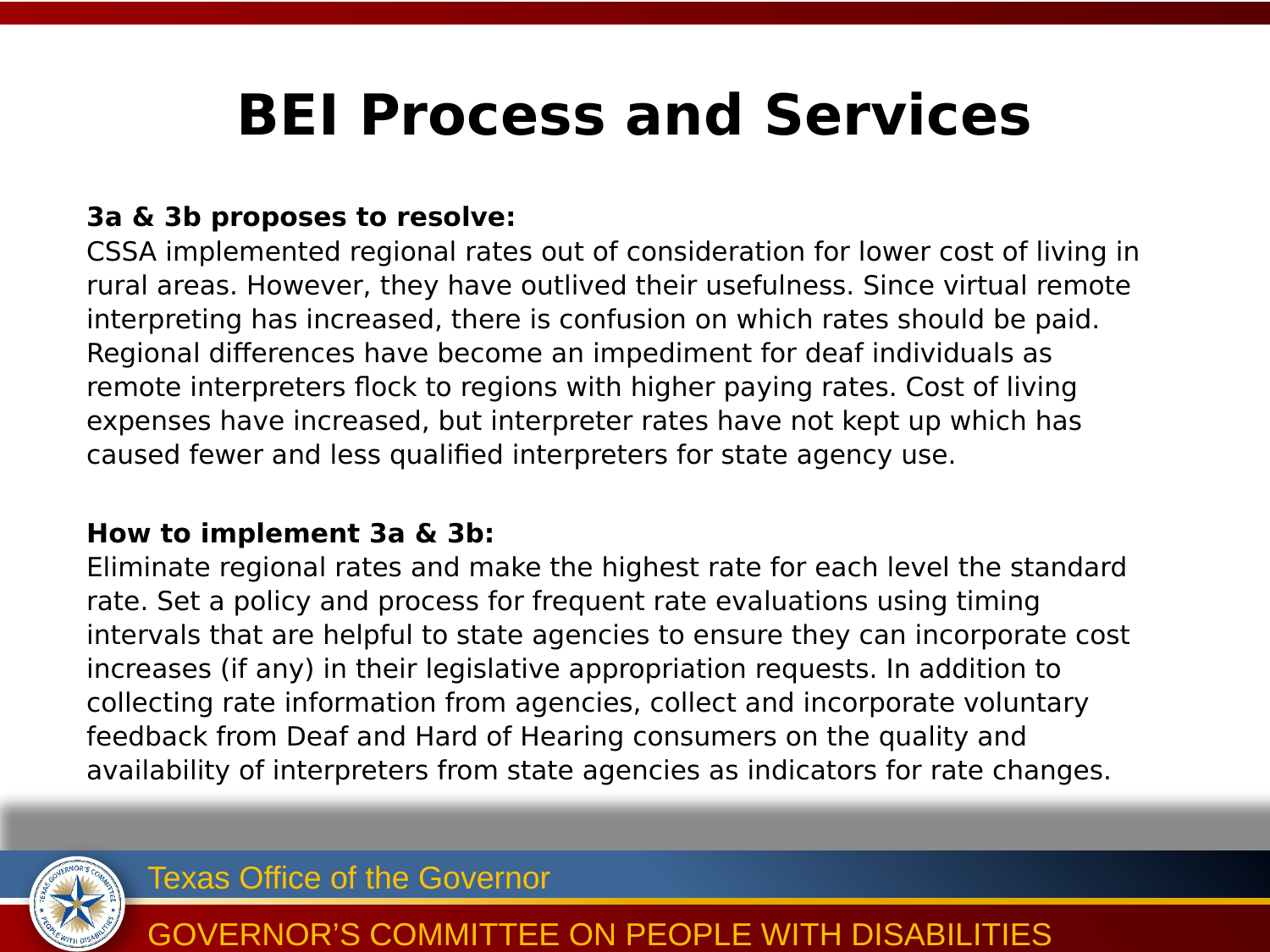

# BEI Process and Services
3a & 3b proposes to resolve:
CSSA implemented regional rates out of consideration for lower cost of living in rural areas. However, they have outlived their usefulness. Since virtual remote interpreting has increased, there is confusion on which rates should be paid. Regional differences have become an impediment for deaf individuals as remote interpreters flock to regions with higher paying rates. Cost of living expenses have increased, but interpreter rates have not kept up which has caused fewer and less qualified interpreters for state agency use.

How to implement 3a & 3b:
Eliminate regional rates and make the highest rate for each level the standard rate. Set a policy and process for frequent rate evaluations using timing intervals that are helpful to state agencies to ensure they can incorporate cost increases (if any) in their legislative appropriation requests. In addition to collecting rate information from agencies, collect and incorporate voluntary feedback from Deaf and Hard of Hearing consumers on the quality and availability of interpreters from state agencies as indicators for rate changes.